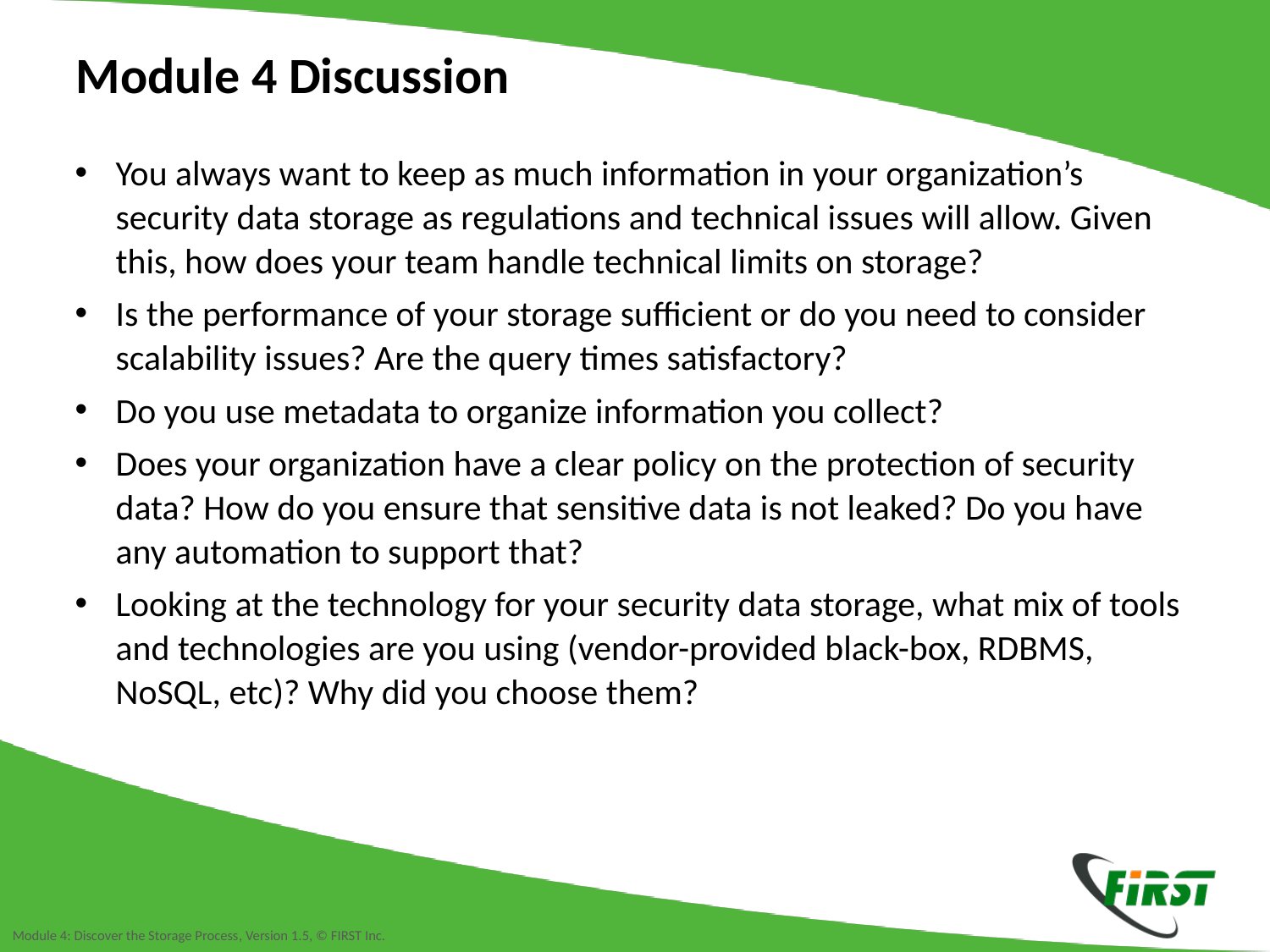

Module 4 Discussion
You always want to keep as much information in your organization’s security data storage as regulations and technical issues will allow. Given this, how does your team handle technical limits on storage?
Is the performance of your storage sufficient or do you need to consider scalability issues? Are the query times satisfactory?
Do you use metadata to organize information you collect?
Does your organization have a clear policy on the protection of security data? How do you ensure that sensitive data is not leaked? Do you have any automation to support that?
Looking at the technology for your security data storage, what mix of tools and technologies are you using (vendor-provided black-box, RDBMS, NoSQL, etc)? Why did you choose them?